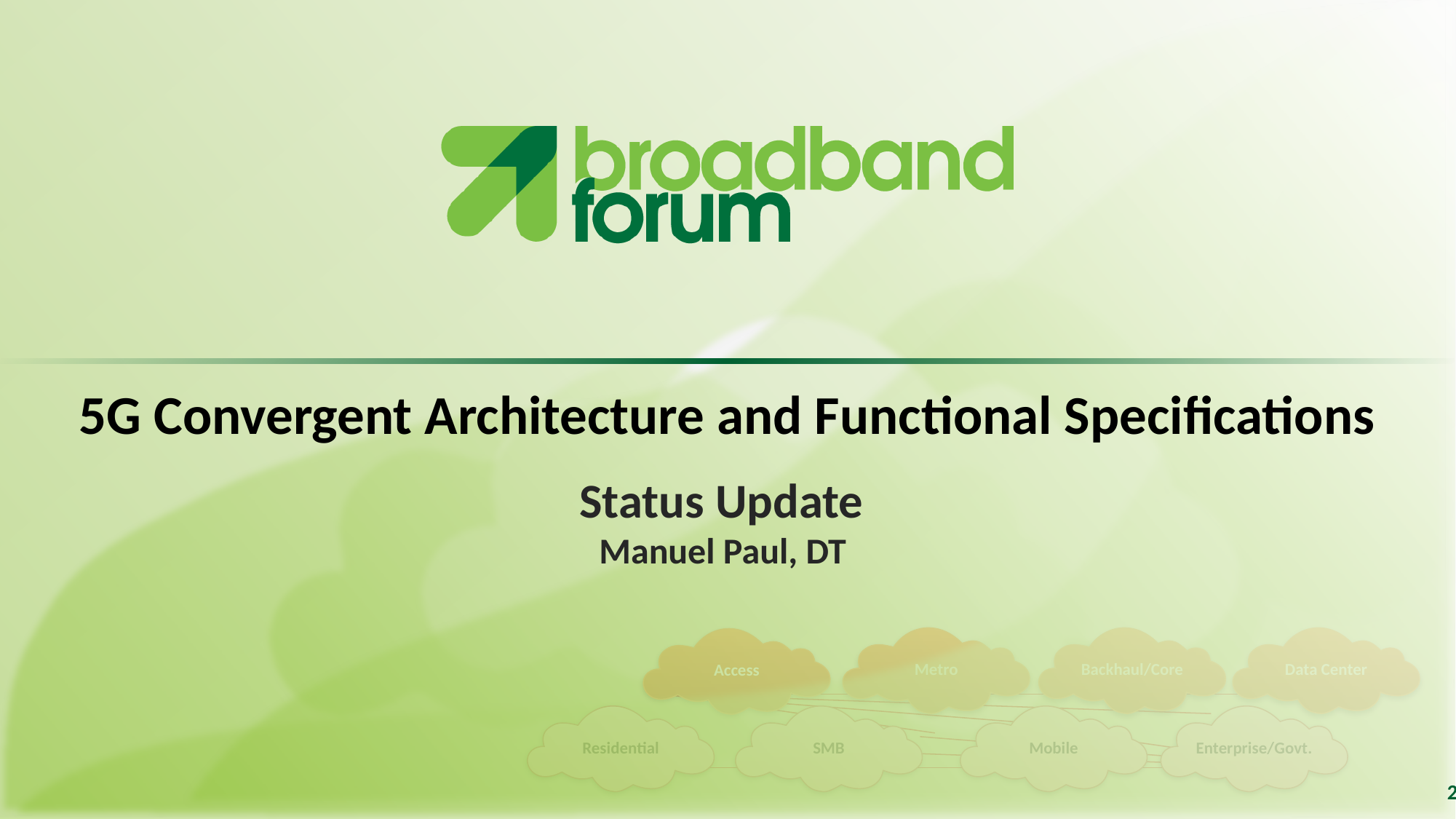

# 5G Convergent Architecture and Functional Specifications
Status Update
Manuel Paul, DT